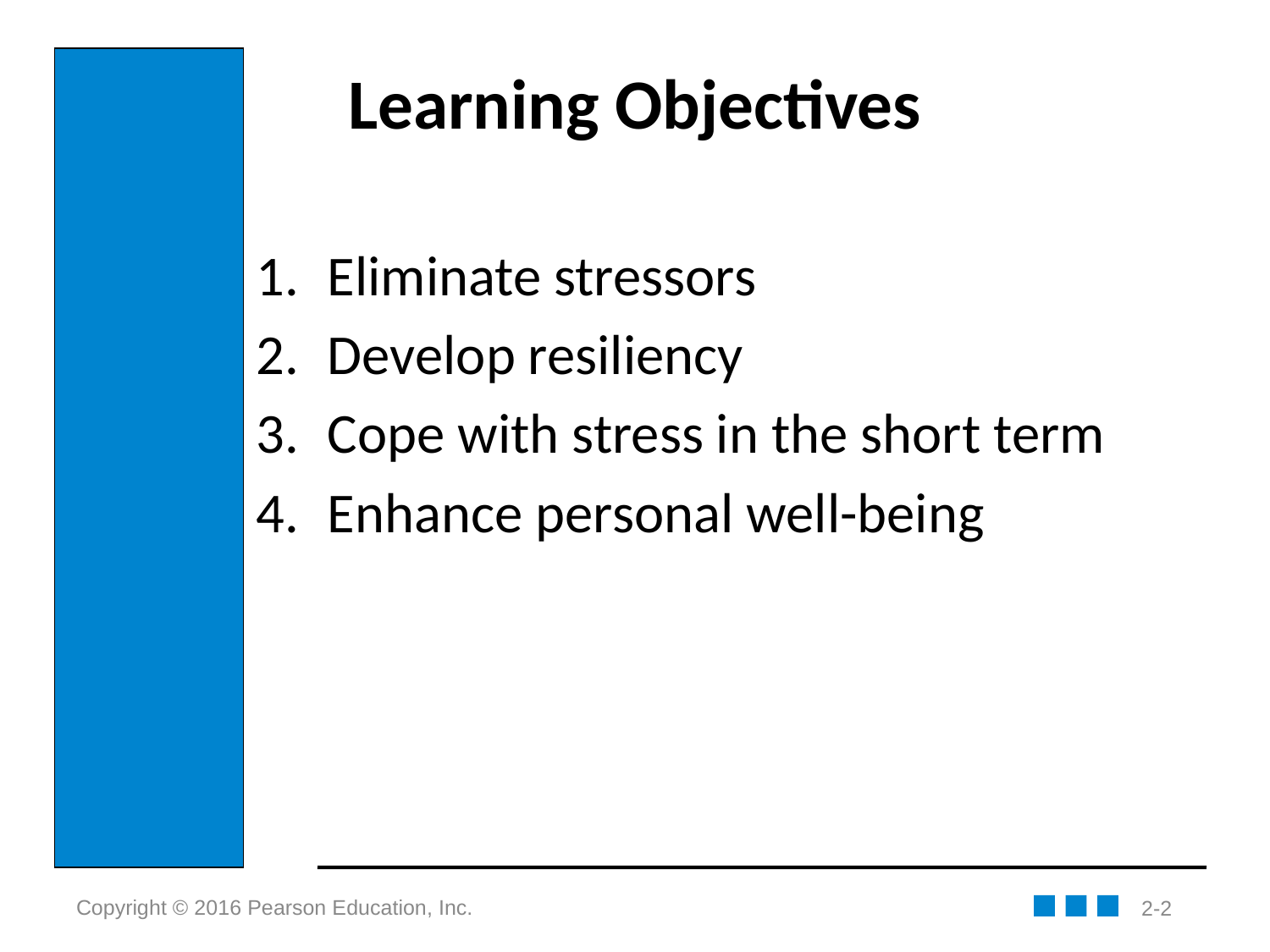

# Learning Objectives

Eliminate stressors
Develop resiliency
Cope with stress in the short term
Enhance personal well-being

2-2
Copyright © 2016 Pearson Education, Inc.